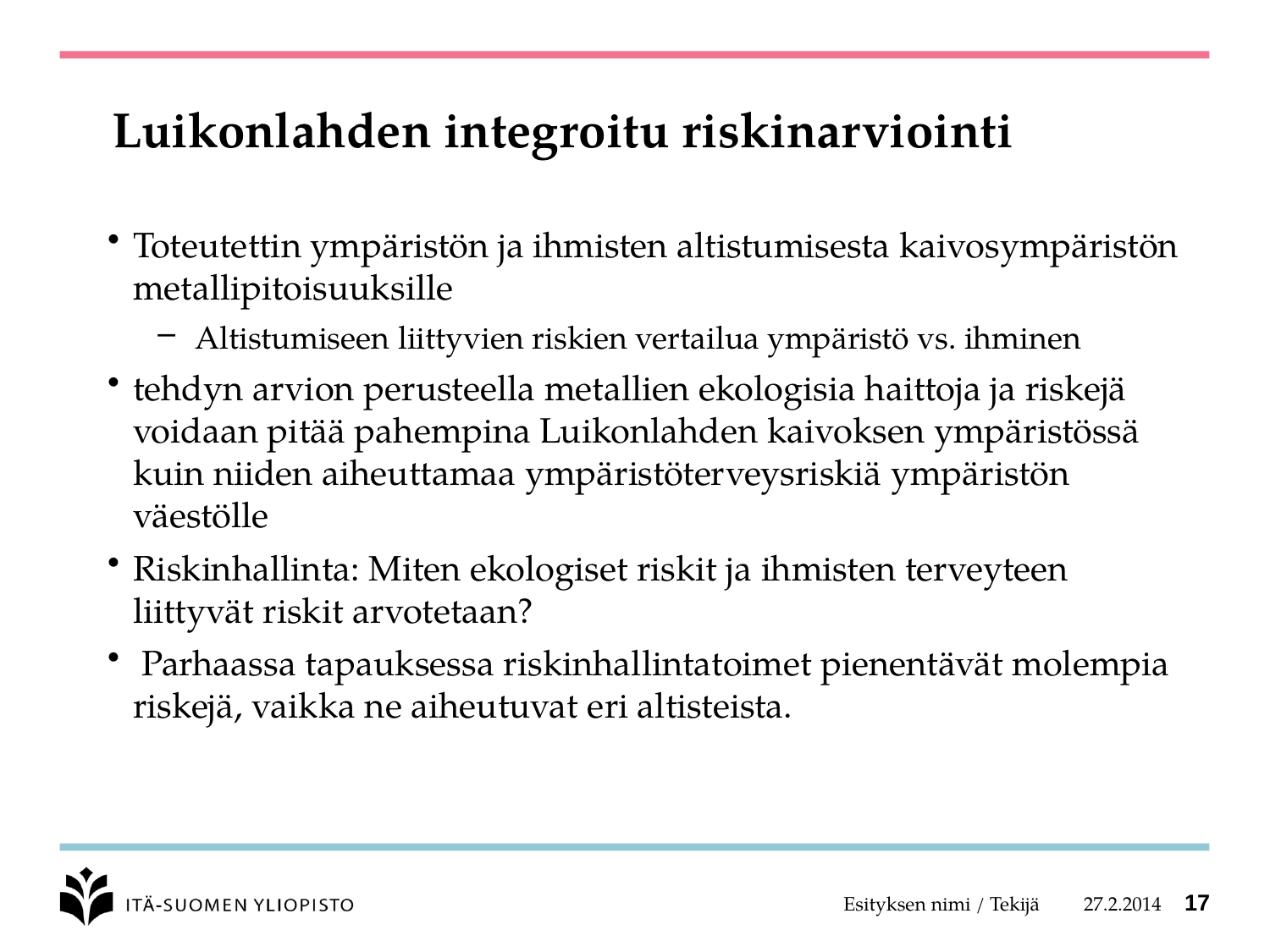

# Luikonlahden integroitu riskinarviointi
Toteutettin ympäristön ja ihmisten altistumisesta kaivosympäristön metallipitoisuuksille
Altistumiseen liittyvien riskien vertailua ympäristö vs. ihminen
tehdyn arvion perusteella metallien ekologisia haittoja ja riskejä voidaan pitää pahempina Luikonlahden kaivoksen ympäristössä kuin niiden aiheuttamaa ympäristöterveysriskiä ympäristön väestölle
Riskinhallinta: Miten ekologiset riskit ja ihmisten terveyteen liittyvät riskit arvotetaan?
 Parhaassa tapauksessa riskinhallintatoimet pienentävät molempia riskejä, vaikka ne aiheutuvat eri altisteista.

Esityksen nimi / Tekijä
27.2.2014
17